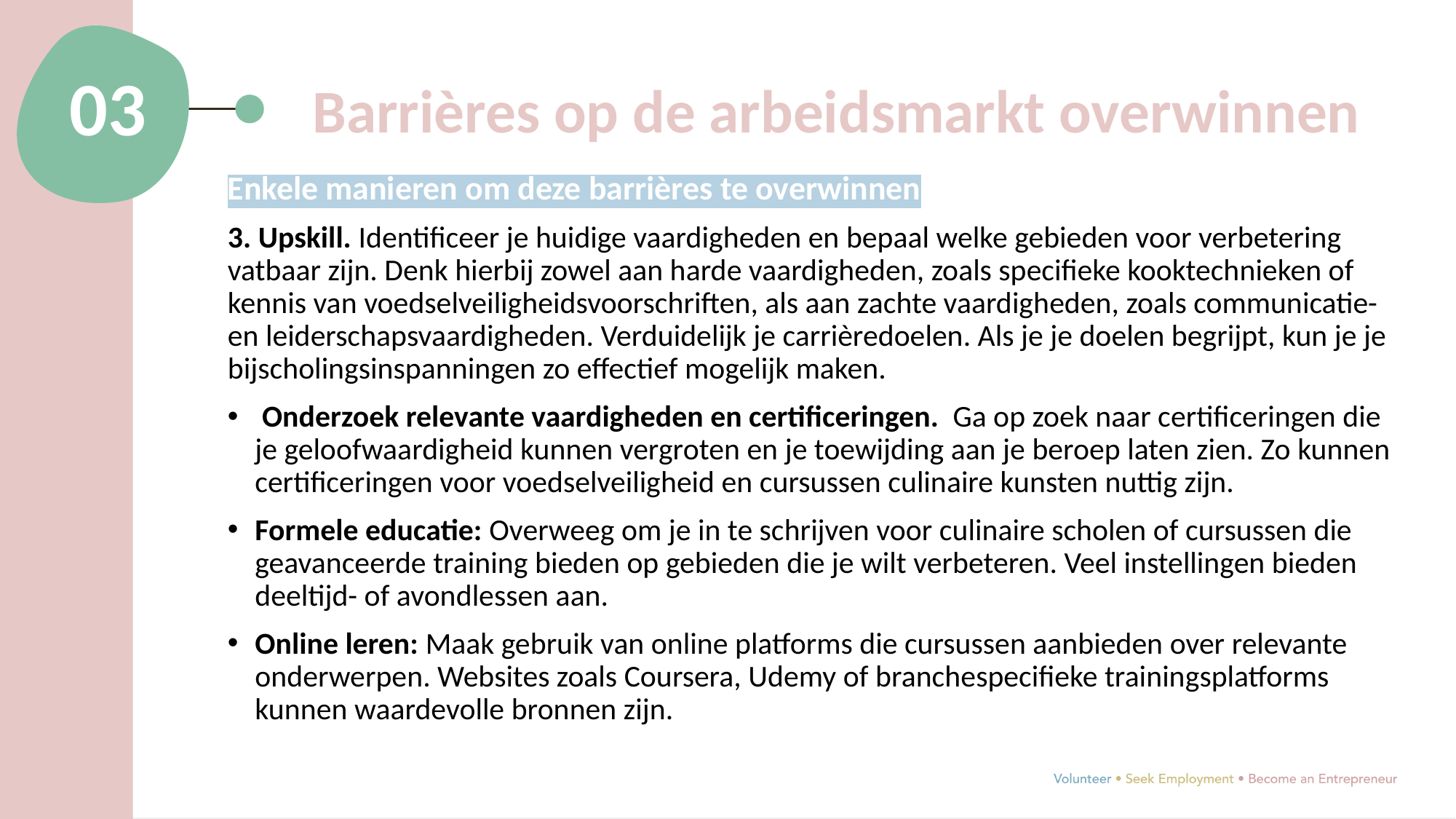

03
Barrières op de arbeidsmarkt overwinnen

Enkele manieren om deze barrières te overwinnen
3. Upskill. Identificeer je huidige vaardigheden en bepaal welke gebieden voor verbetering vatbaar zijn. Denk hierbij zowel aan harde vaardigheden, zoals specifieke kooktechnieken of kennis van voedselveiligheidsvoorschriften, als aan zachte vaardigheden, zoals communicatie- en leiderschapsvaardigheden. Verduidelijk je carrièredoelen. Als je je doelen begrijpt, kun je je bijscholingsinspanningen zo effectief mogelijk maken.
 Onderzoek relevante vaardigheden en certificeringen.  Ga op zoek naar certificeringen die je geloofwaardigheid kunnen vergroten en je toewijding aan je beroep laten zien. Zo kunnen certificeringen voor voedselveiligheid en cursussen culinaire kunsten nuttig zijn.
Formele educatie: Overweeg om je in te schrijven voor culinaire scholen of cursussen die geavanceerde training bieden op gebieden die je wilt verbeteren. Veel instellingen bieden deeltijd- of avondlessen aan.
Online leren: Maak gebruik van online platforms die cursussen aanbieden over relevante onderwerpen. Websites zoals Coursera, Udemy of branchespecifieke trainingsplatforms kunnen waardevolle bronnen zijn.